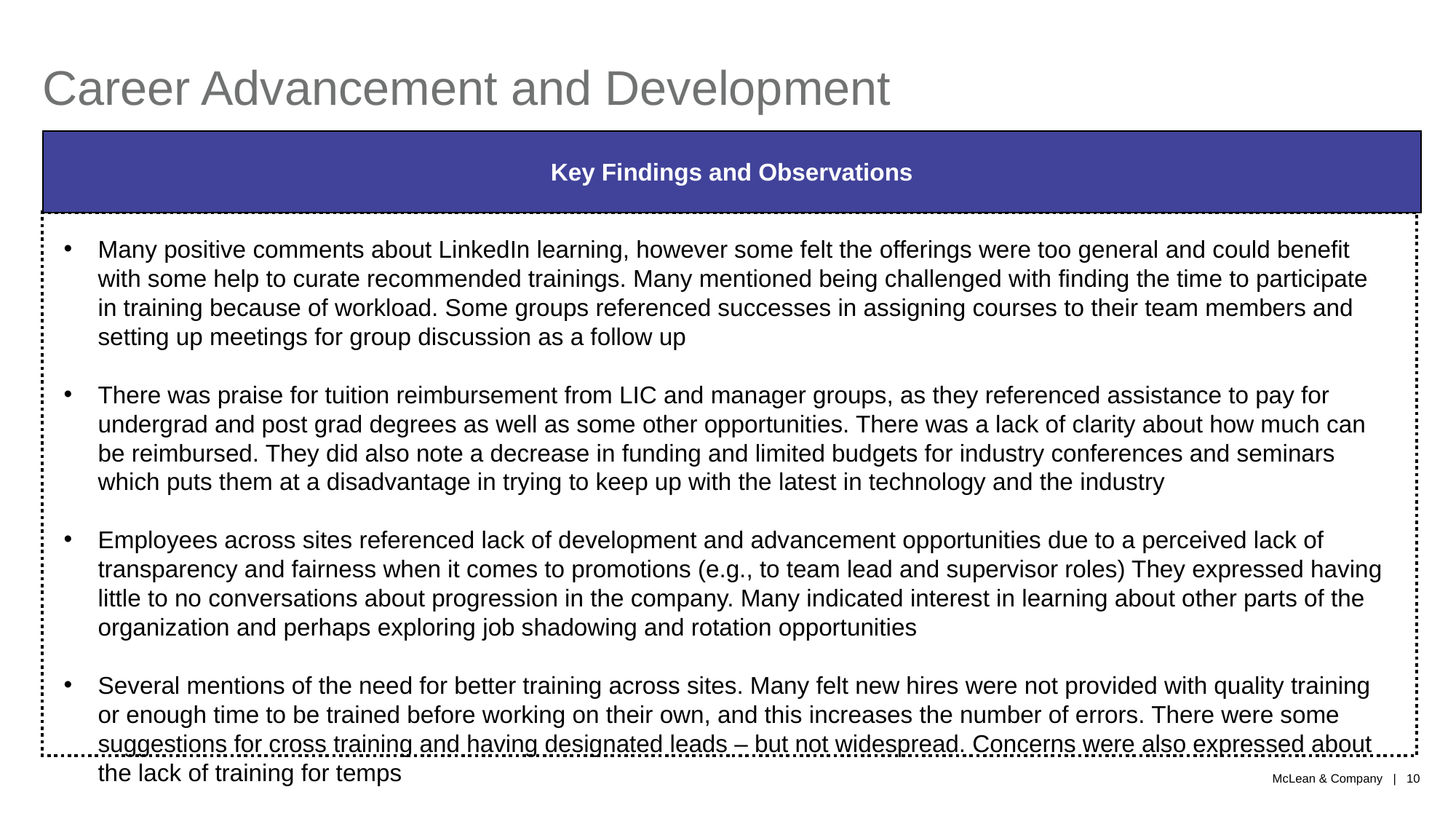

# Career Advancement and Development
Key Findings and Observations
Many positive comments about LinkedIn learning, however some felt the offerings were too general and could benefit with some help to curate recommended trainings. Many mentioned being challenged with finding the time to participate in training because of workload. Some groups referenced successes in assigning courses to their team members and setting up meetings for group discussion as a follow up

There was praise for tuition reimbursement from LIC and manager groups, as they referenced assistance to pay for undergrad and post grad degrees as well as some other opportunities. There was a lack of clarity about how much can be reimbursed. They did also note a decrease in funding and limited budgets for industry conferences and seminars which puts them at a disadvantage in trying to keep up with the latest in technology and the industry

Employees across sites referenced lack of development and advancement opportunities due to a perceived lack of transparency and fairness when it comes to promotions (e.g., to team lead and supervisor roles) They expressed having little to no conversations about progression in the company. Many indicated interest in learning about other parts of the organization and perhaps exploring job shadowing and rotation opportunities

Several mentions of the need for better training across sites. Many felt new hires were not provided with quality training or enough time to be trained before working on their own, and this increases the number of errors. There were some suggestions for cross training and having designated leads – but not widespread. Concerns were also expressed about the lack of training for temps